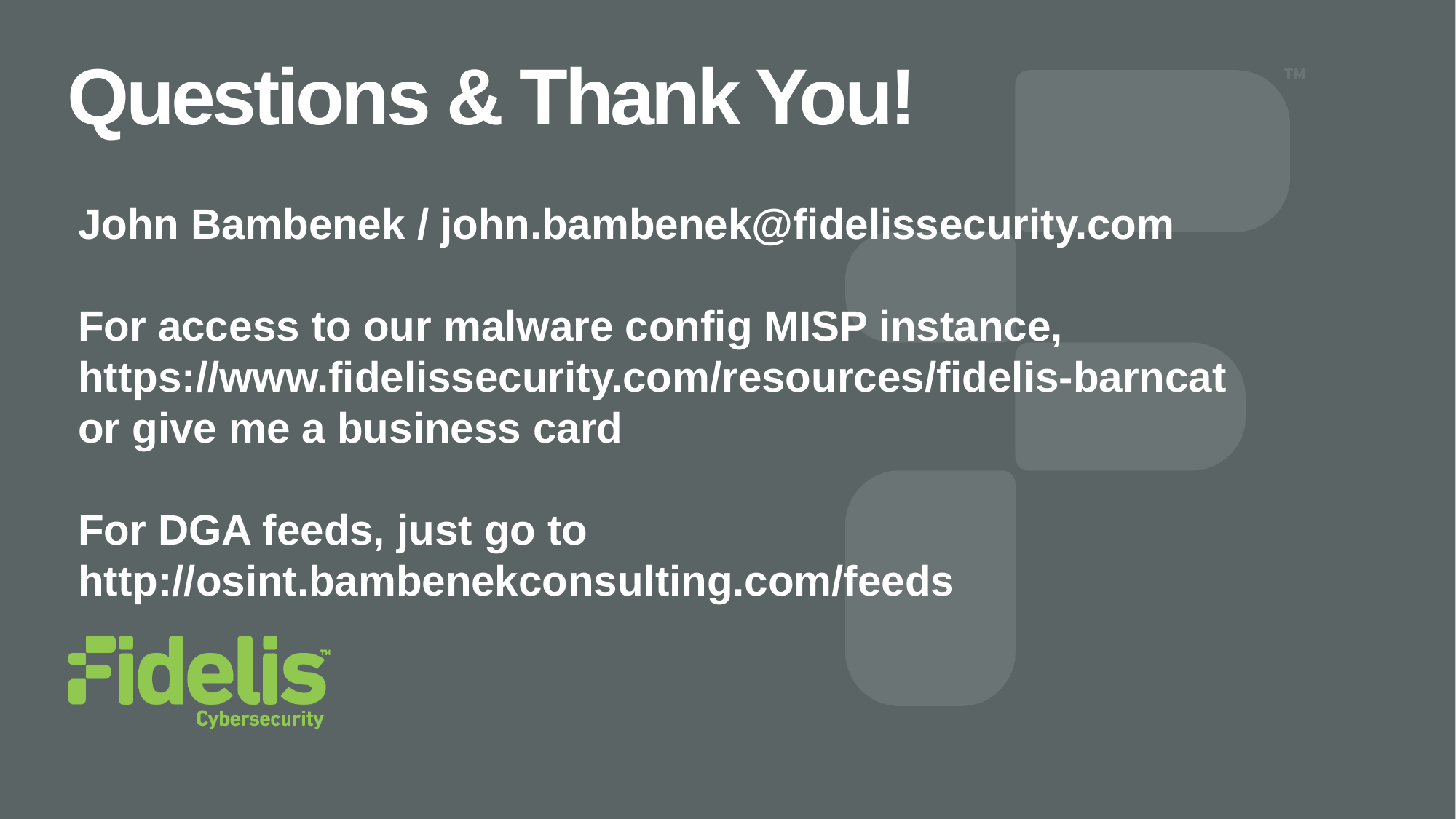

# Questions & Thank You!
John Bambenek / john.bambenek@fidelissecurity.com

For access to our malware config MISP instance, https://www.fidelissecurity.com/resources/fidelis-barncat or give me a business card

For DGA feeds, just go to http://osint.bambenekconsulting.com/feeds